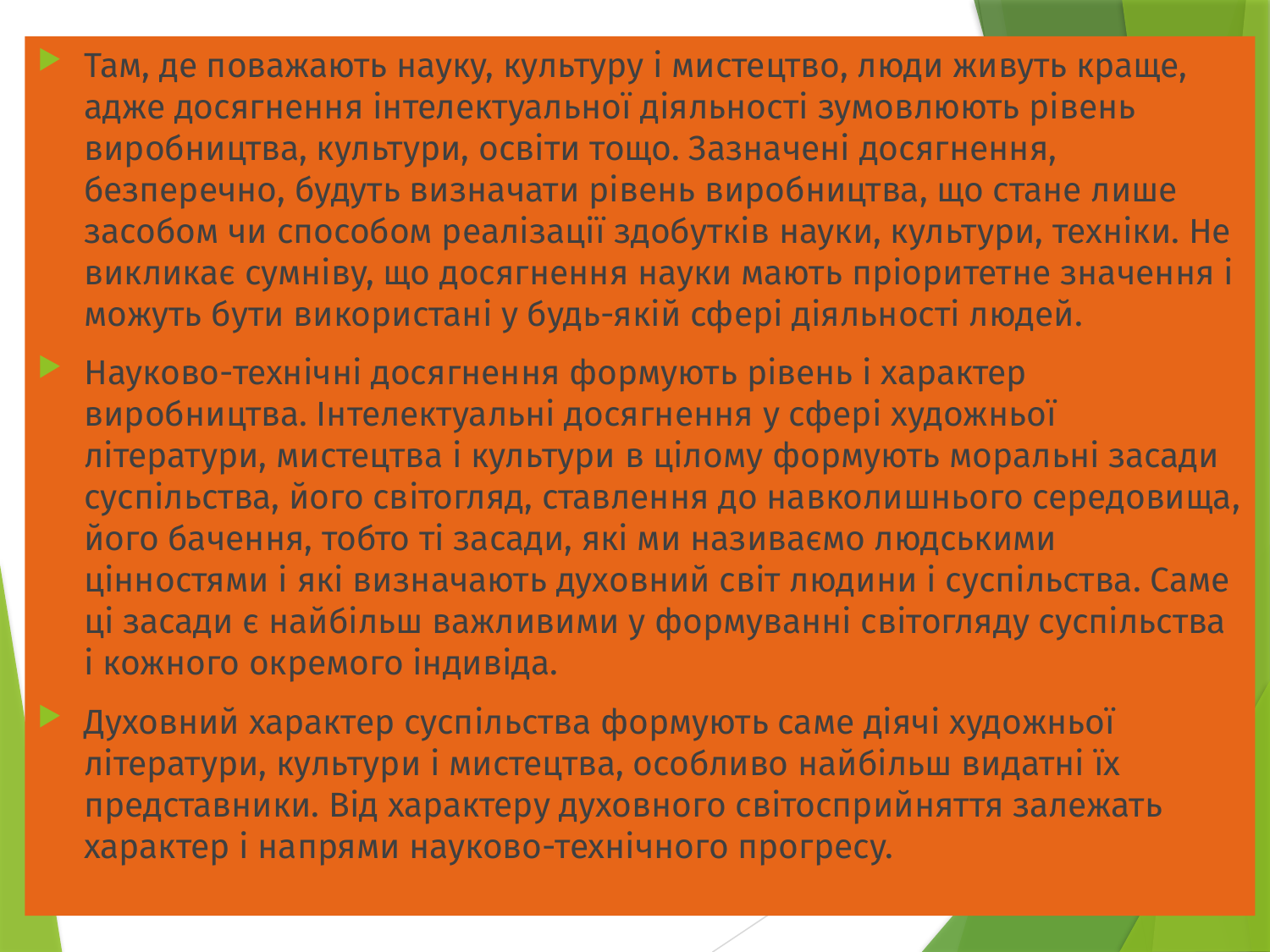

Там, де поважають науку, культуру і мистецтво, люди живуть краще, адже досягнення інтелектуальної діяльності зумовлюють рівень виробництва, культури, освіти тощо. Зазначені досягнення, безперечно, будуть визначати рівень виробництва, що стане лише засобом чи способом реалізації здобутків науки, культури, техніки. Не викликає сумніву, що досягнення науки мають пріоритетне значення і можуть бути використані у будь-якій сфері діяльності людей.
Науково-технічні досягнення формують рівень і характер виробництва. Інтелектуальні досягнення у сфері художньої літератури, мистецтва і культури в цілому формують моральні засади суспільства, його світогляд, ставлення до навколишнього середовища, його бачення, тобто ті засади, які ми називаємо людськими цінностями і які визначають духовний світ людини і суспільства. Саме ці засади є найбільш важливими у формуванні світогляду суспільства і кожного окремого індивіда.
Духовний характер суспільства формують саме діячі художньої літератури, культури і мистецтва, особливо найбільш видатні їх представники. Від характеру духовного світосприйняття залежать характер і напрями науково-технічного прогресу.